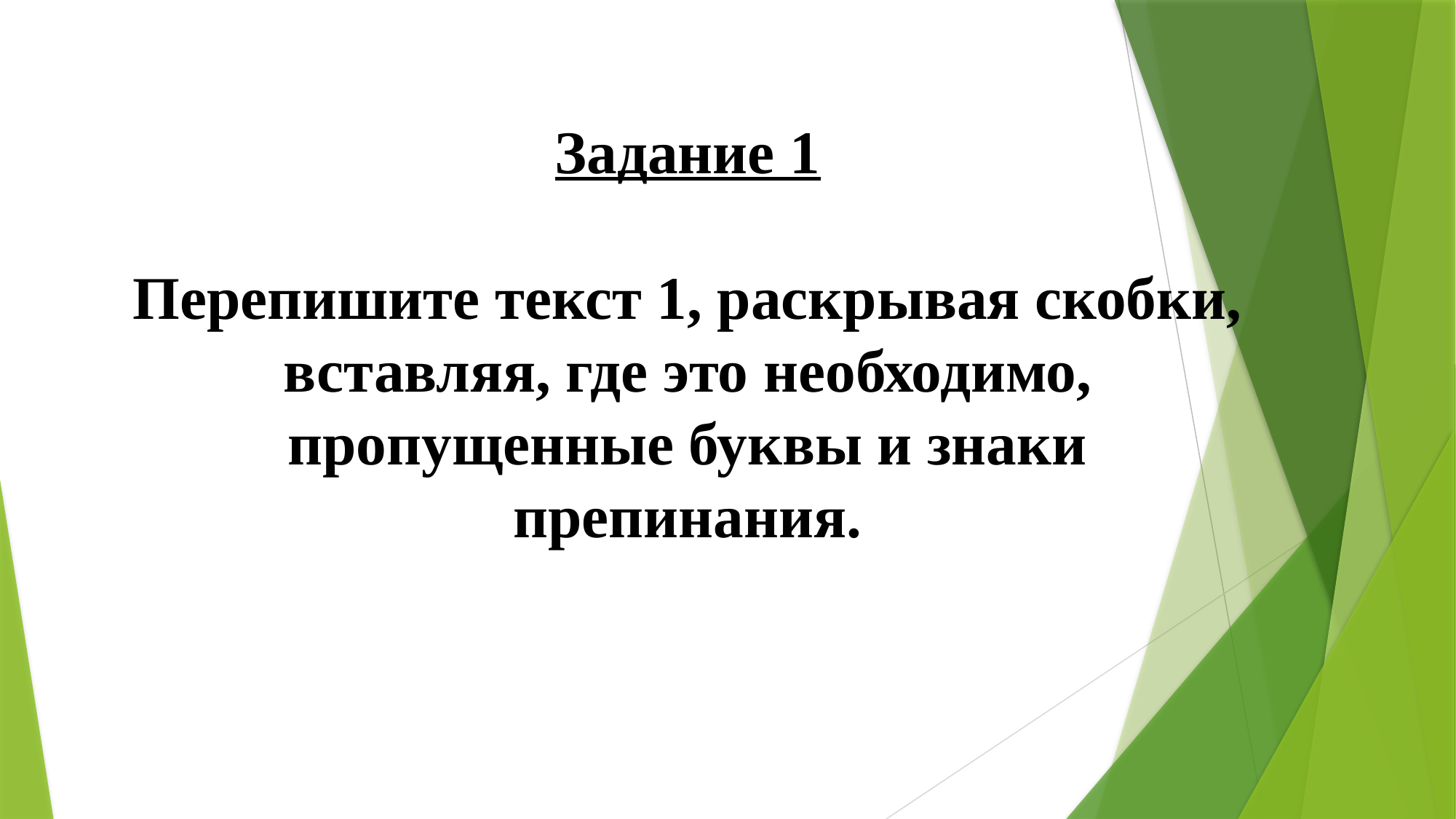

# Задание 1 Перепишите текст 1, раскрывая скобки, вставляя, где это необходимо, пропущенные буквы и знаки препинания.